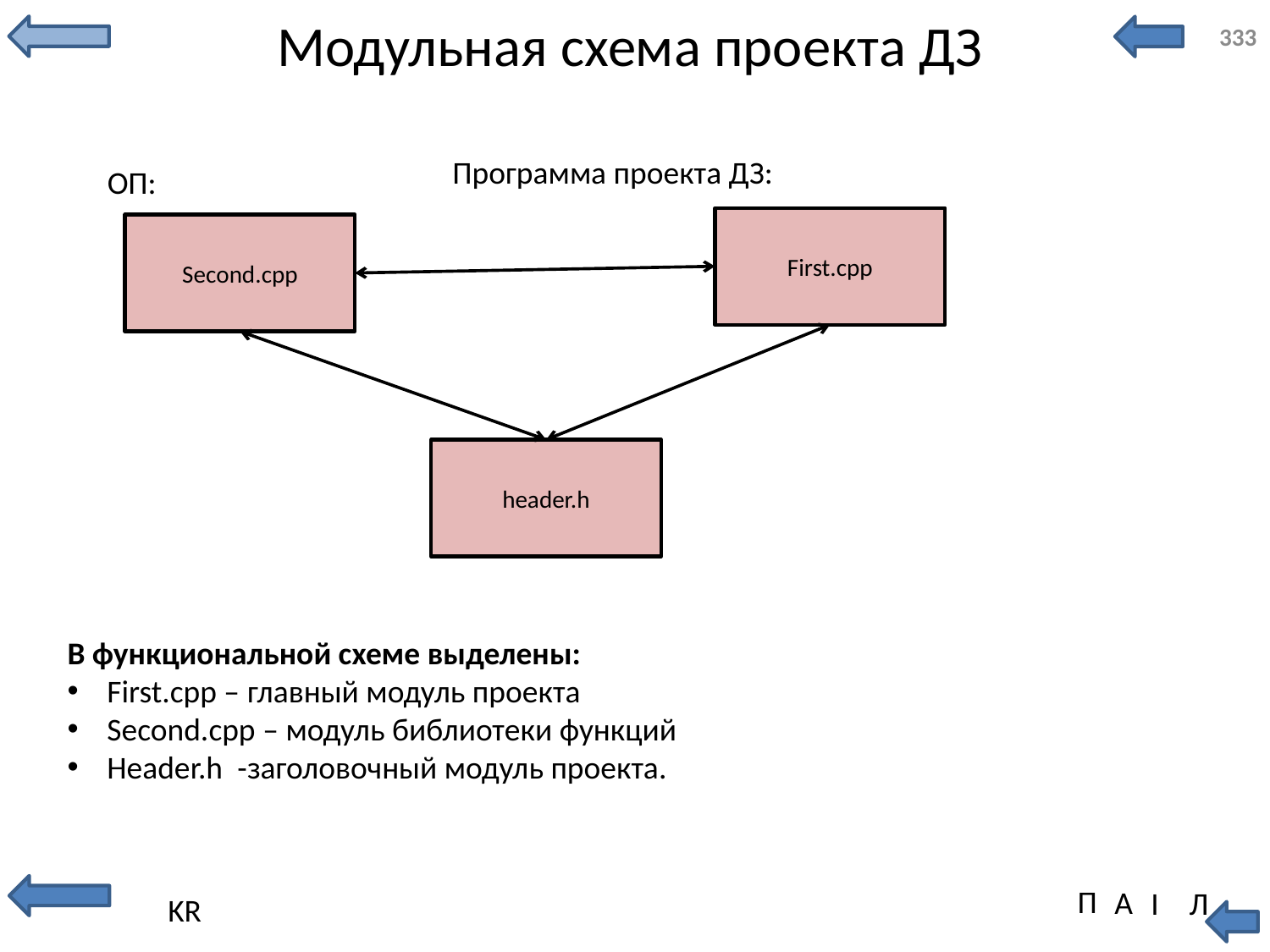

# Модульная схема проекта ДЗ

Программа проекта ДЗ:
ОП:
First.cpp
Second.cpp
header.h
В функциональной схеме выделены:
First.cpp – главный модуль проекта
Second.cpp – модуль библиотеки функций
Header.h  -заголовочный модуль проекта.